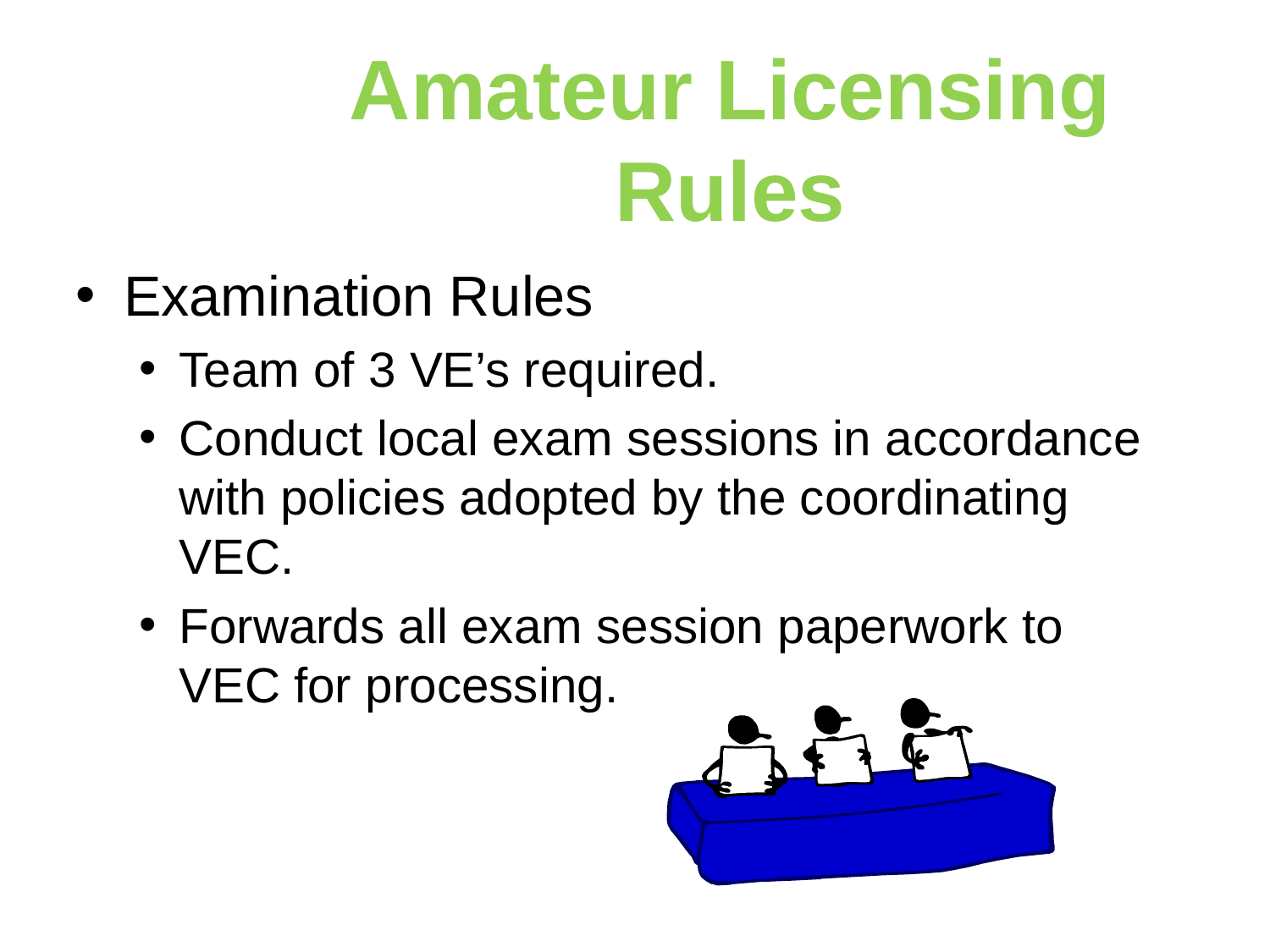

Amateur Licensing Rules
Examination Rules
Team of 3 VE’s required.
Conduct local exam sessions in accordance with policies adopted by the coordinating VEC.
Forwards all exam session paperwork to VEC for processing.